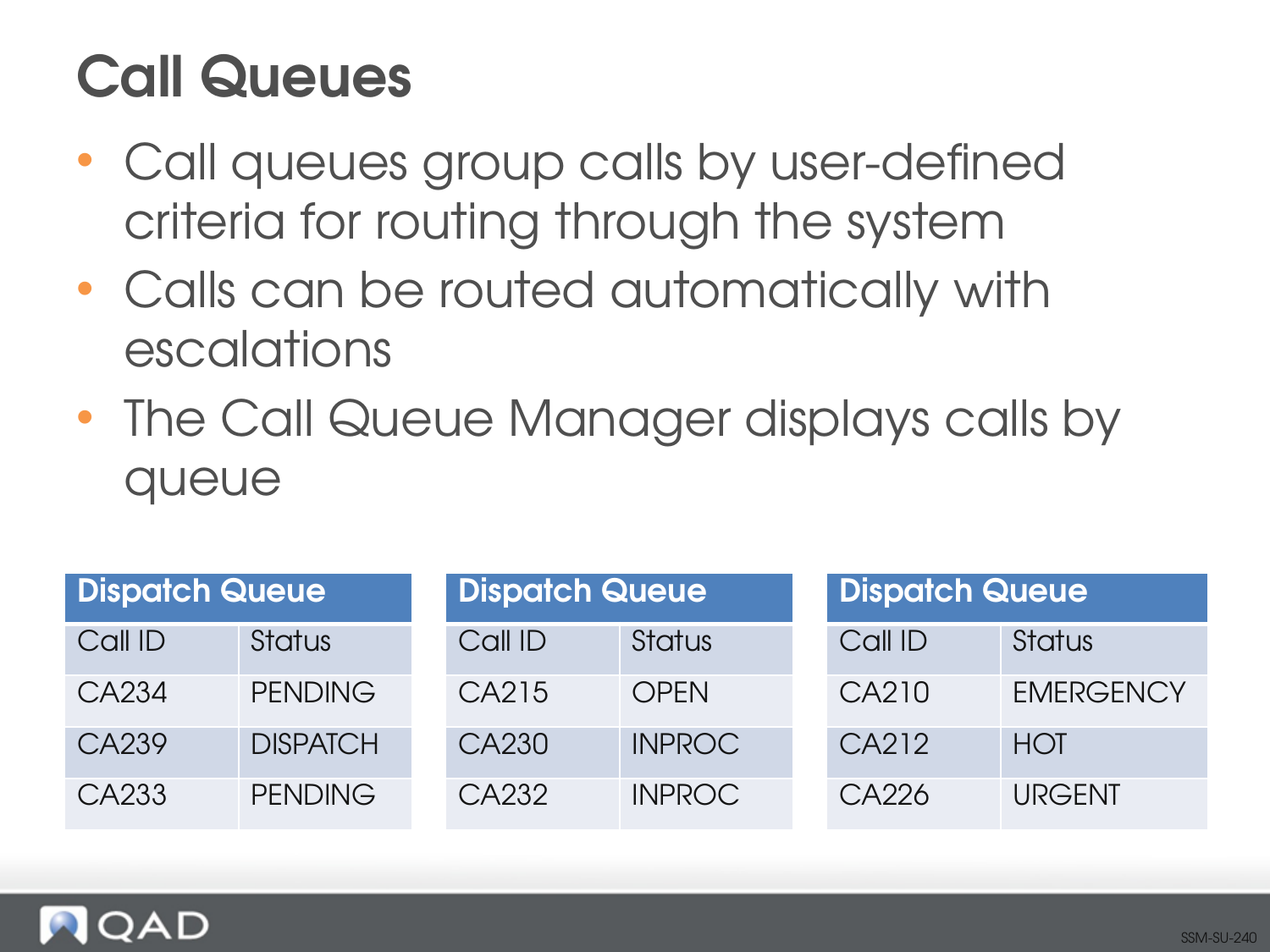

# Call Queues
Call queues group calls by user-defined criteria for routing through the system
Calls can be routed automatically with escalations
The Call Queue Manager displays calls by queue
| Dispatch Queue |  |
| --- | --- |
| Call ID | Status |
| CA234 | PENDING |
| CA239 | DISPATCH |
| CA233 | PENDING |
| Dispatch Queue |  |
| --- | --- |
| Call ID | Status |
| CA215 | OPEN |
| CA230 | INPROC |
| CA232 | INPROC |
| Dispatch Queue |  |
| --- | --- |
| Call ID | Status |
| CA210 | EMERGENCY |
| CA212 | HOT |
| CA226 | URGENT |
SSM-SU-240